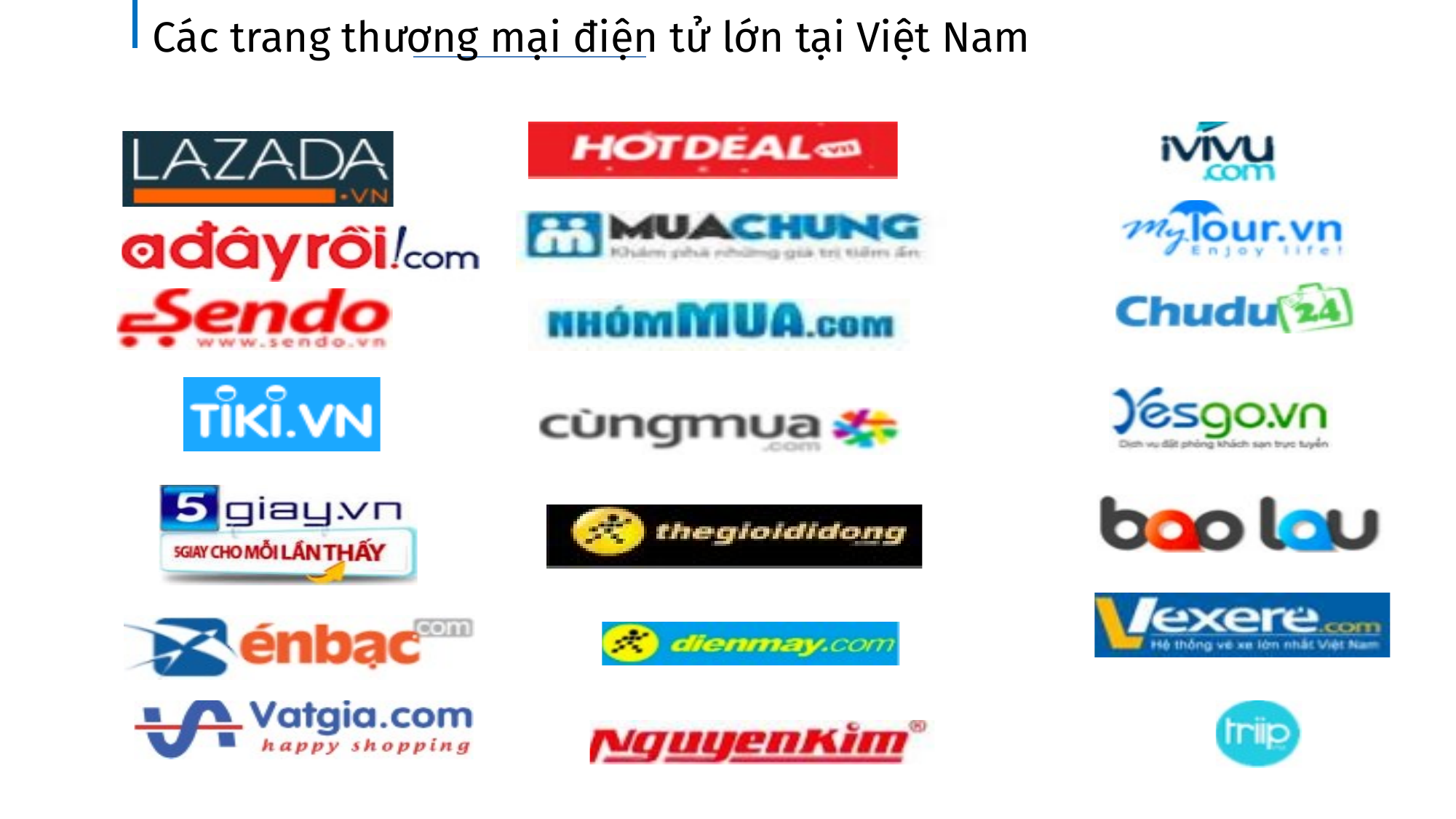

Các trang thương mại điện tử lớn tại Việt Nam